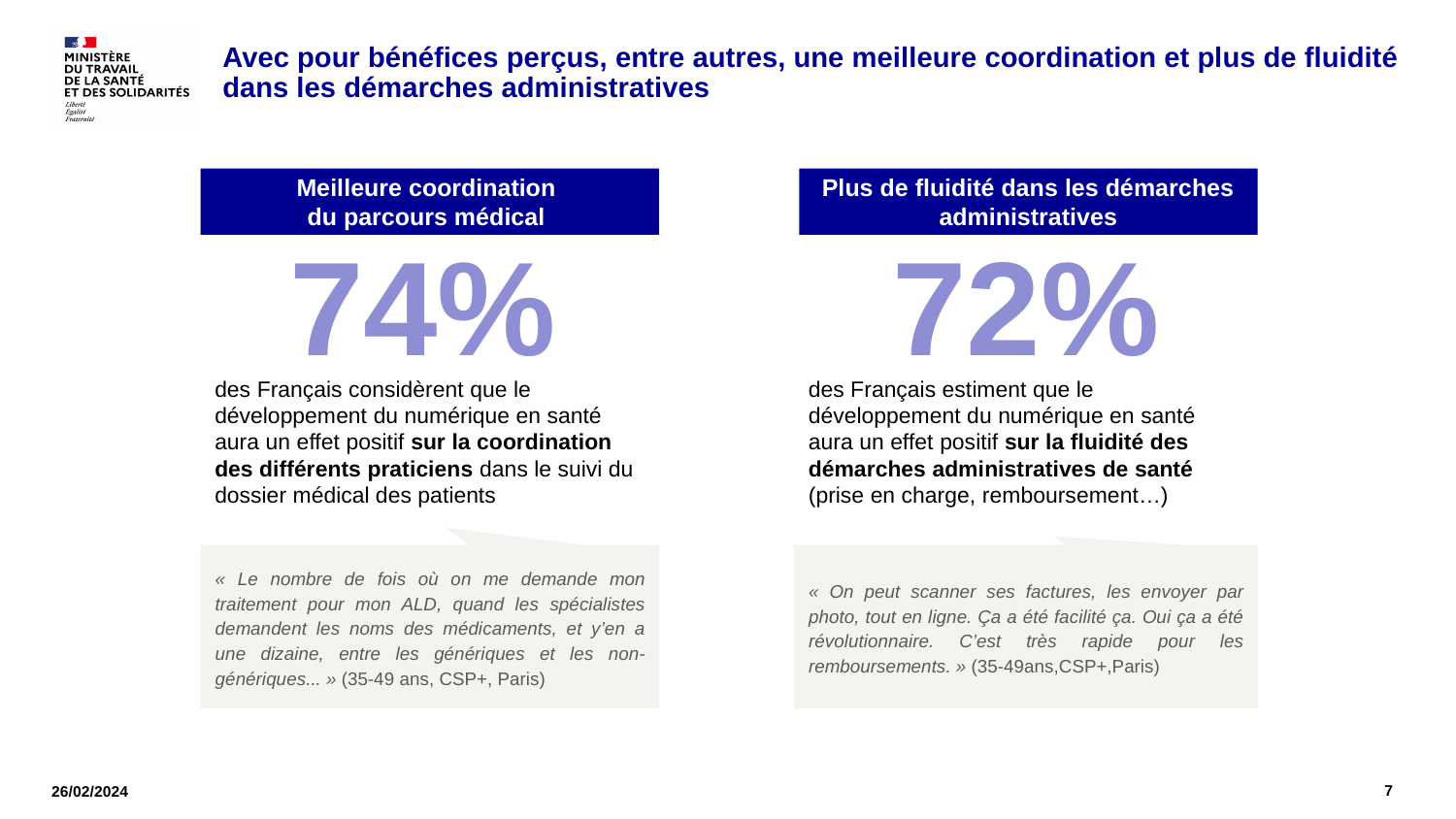

# Avec pour bénéfices perçus, entre autres, une meilleure coordination et plus de fluidité dans les démarches administratives
Plus de fluidité dans les démarches administratives
Meilleure coordination
du parcours médical
74%
72%
des Français considèrent que le développement du numérique en santé aura un effet positif sur la coordination des différents praticiens dans le suivi du dossier médical des patients
des Français estiment que le développement du numérique en santé aura un effet positif sur la fluidité des démarches administratives de santé (prise en charge, remboursement…)
« Le nombre de fois où on me demande mon traitement pour mon ALD, quand les spécialistes demandent les noms des médicaments, et y’en a une dizaine, entre les génériques et les non-génériques... » (35-49 ans, CSP+, Paris)
« On peut scanner ses factures, les envoyer par photo, tout en ligne. Ça a été facilité ça. Oui ça a été révolutionnaire. C’est très rapide pour les remboursements. » (35-49ans,CSP+,Paris)
7
26/02/2024